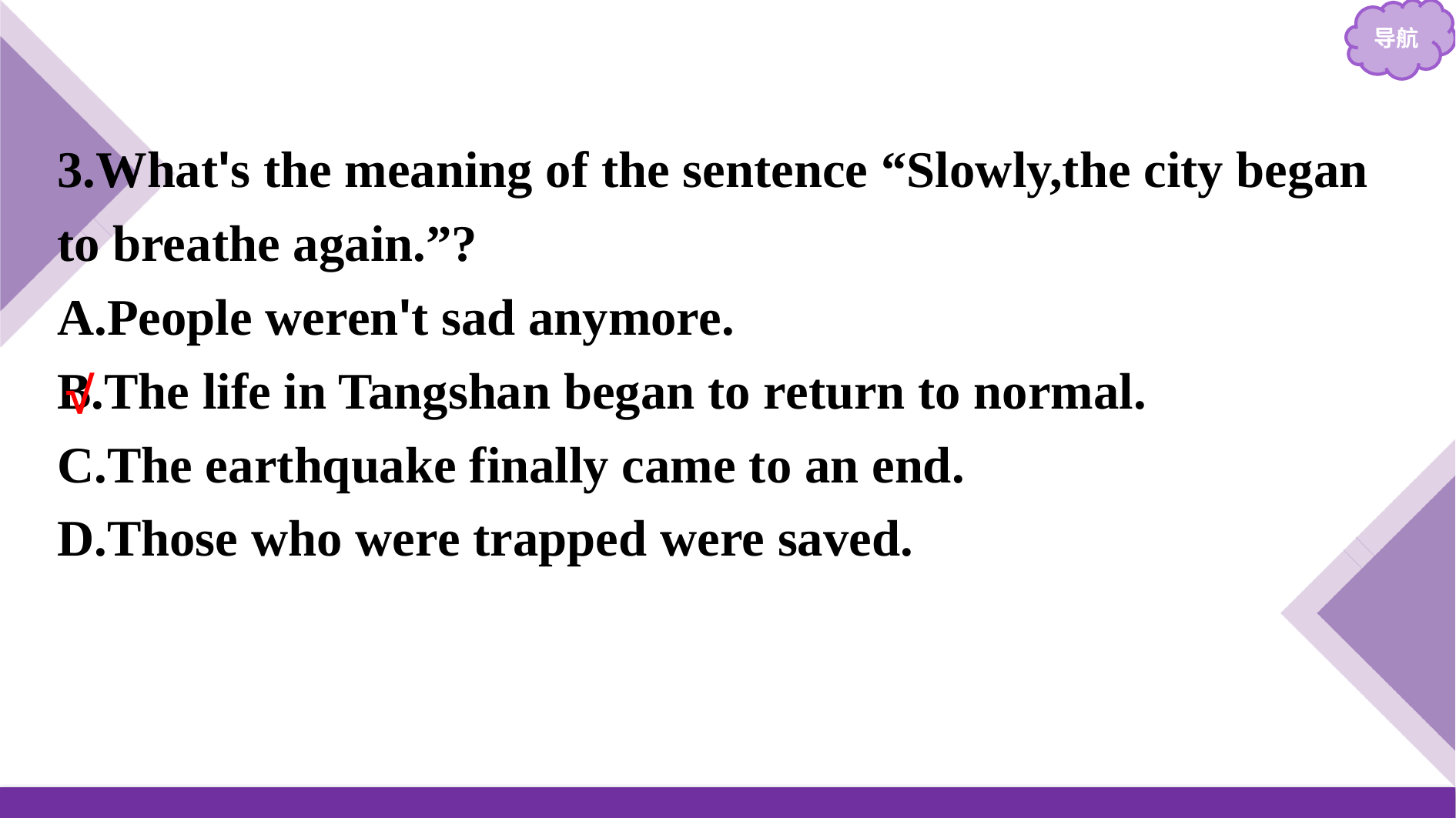

3.What's the meaning of the sentence “Slowly,the city began to breathe again.”?
A.People weren't sad anymore.
B.The life in Tangshan began to return to normal.
C.The earthquake finally came to an end.
D.Those who were trapped were saved.
√